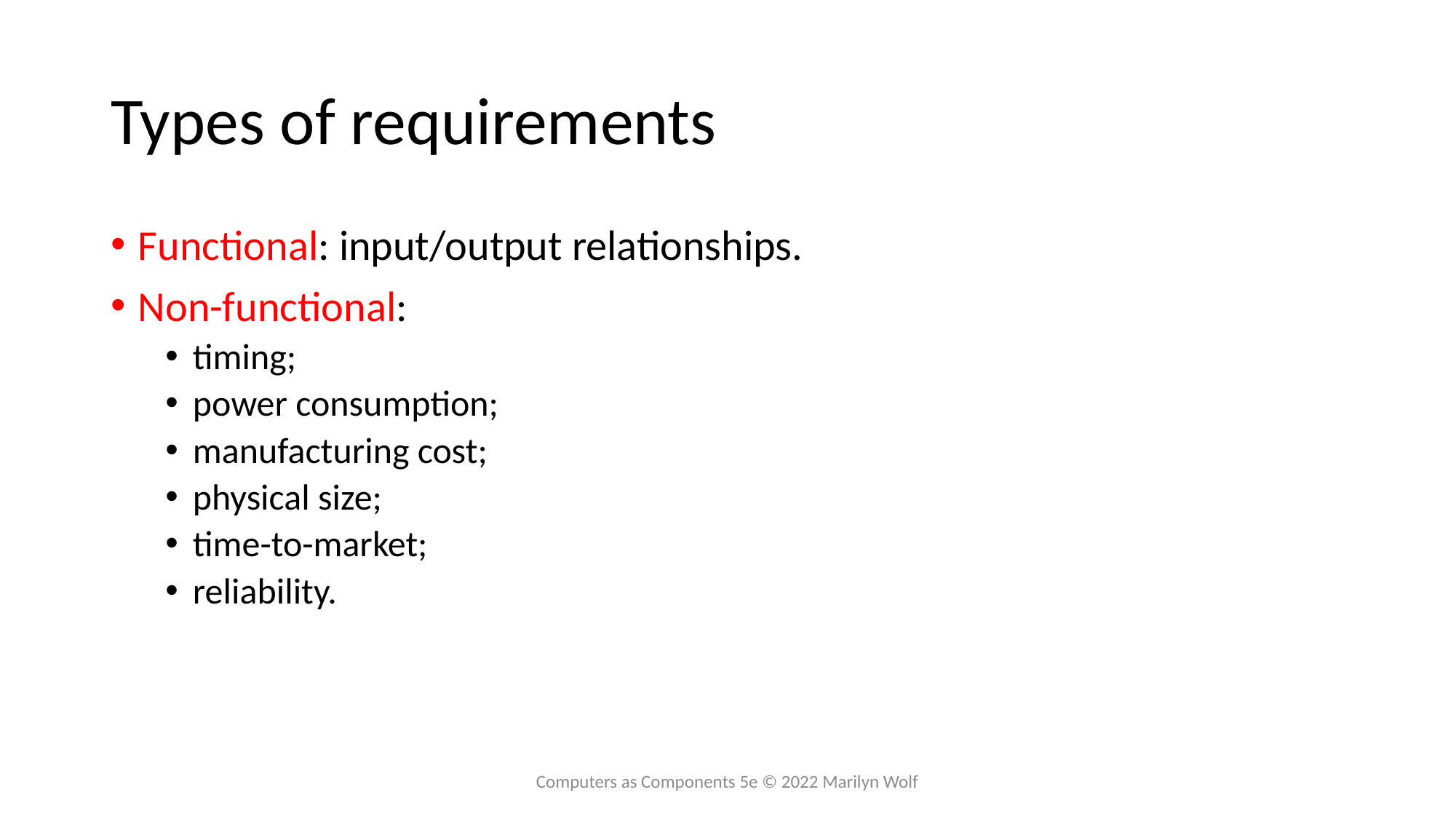

# Types of requirements
Functional: input/output relationships.
Non-functional:
timing;
power consumption;
manufacturing cost;
physical size;
time-to-market;
reliability.
Computers as Components 5e © 2022 Marilyn Wolf